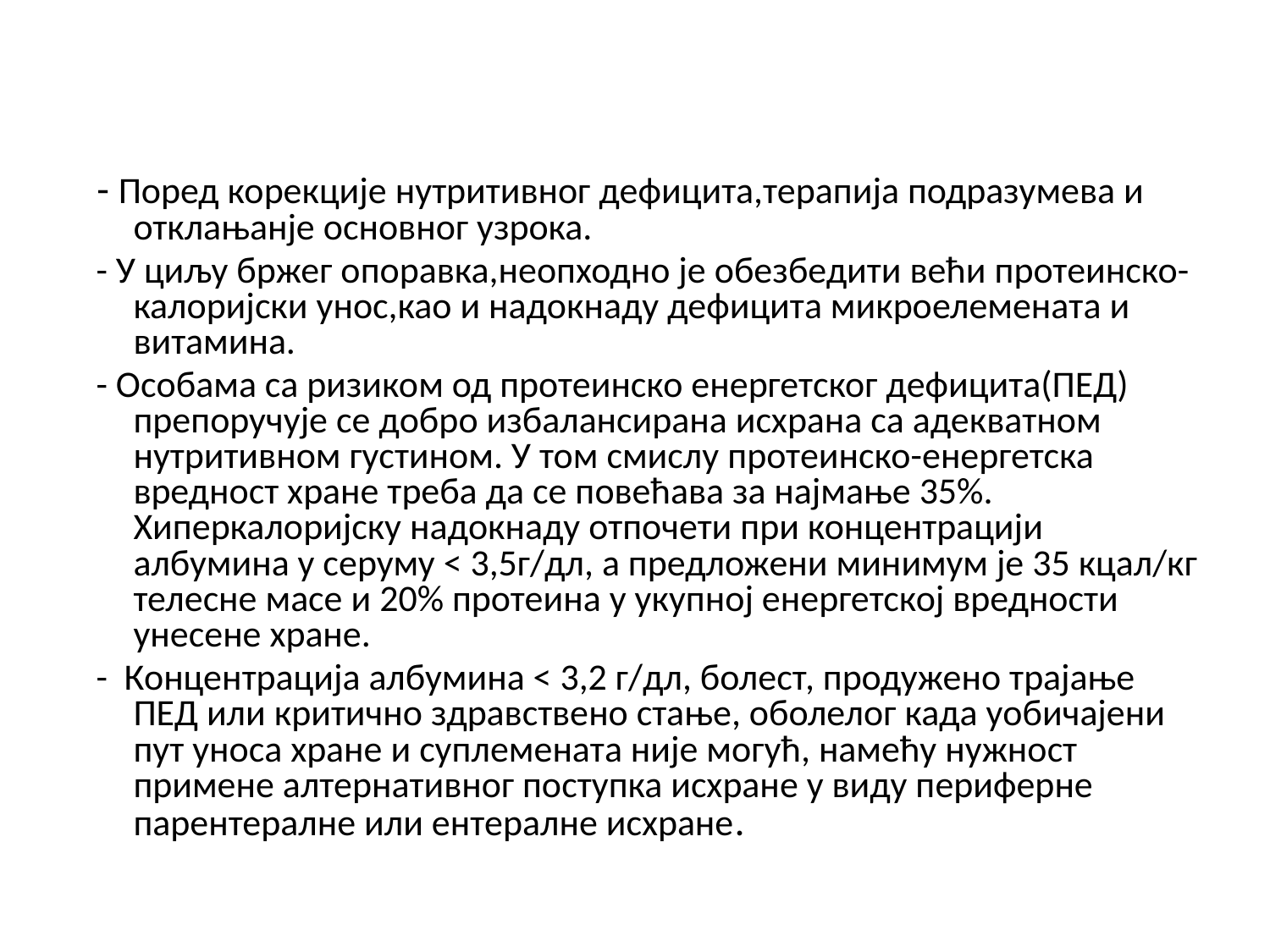

- Поред корекције нутритивног дефицита,терапија подразумева и отклањанје основног узрока.
 - У циљу бржег опоравка,неопходно је обезбедити већи протеинско-калоријски унос,као и надокнаду дефицита микроелемената и витамина.
 - Особама са ризиком од протеинско енергетског дефицита(ПЕД) препоручује се добро избалансирана исхрана са адекватном нутритивном густином. У том смислу протеинско-енергетска вредност хране треба да се повећава за најмање 35%. Хиперкалоријску надокнаду отпочети при концентрацији албумина у серуму < 3,5г/дл, а предложени минимум је 35 кцал/кг телесне масе и 20% протеина у укупној енергетској вредности унесене хране.
 -  Концентрација албумина < 3,2 г/дл, болест, продужено трајање ПЕД или критично здравствено стање, оболелог када уобичајени пут уноса хране и суплемената није могућ, намећу нужност примене алтернативног поступка исхране у виду периферне парентералне или ентералне исхране.